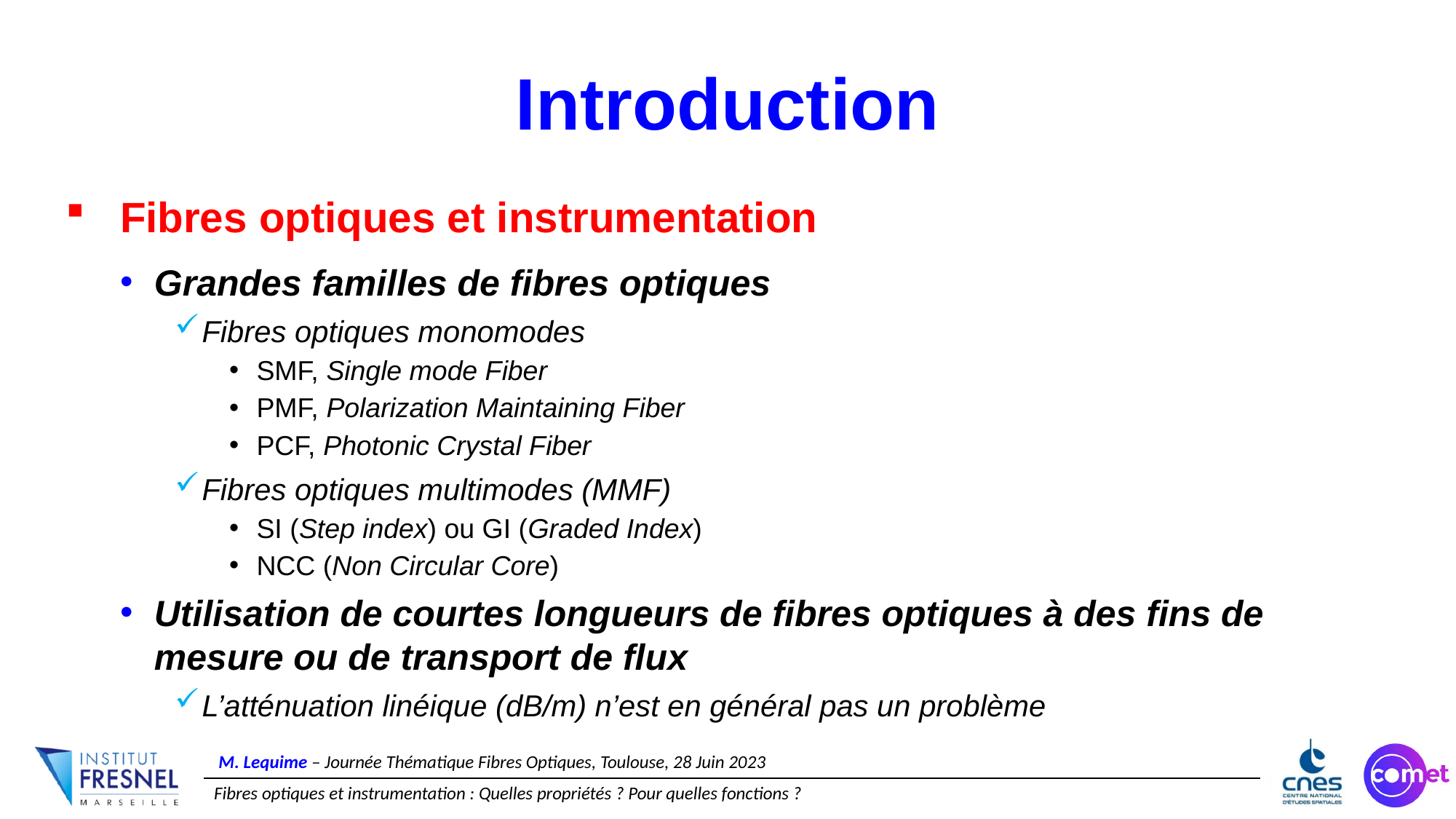

# Introduction
Fibres optiques et instrumentation
Grandes familles de fibres optiques
Fibres optiques monomodes
SMF, Single mode Fiber
PMF, Polarization Maintaining Fiber
PCF, Photonic Crystal Fiber
Fibres optiques multimodes (MMF)
SI (Step index) ou GI (Graded Index)
NCC (Non Circular Core)
Utilisation de courtes longueurs de fibres optiques à des fins de mesure ou de transport de flux
L’atténuation linéique (dB/m) n’est en général pas un problème